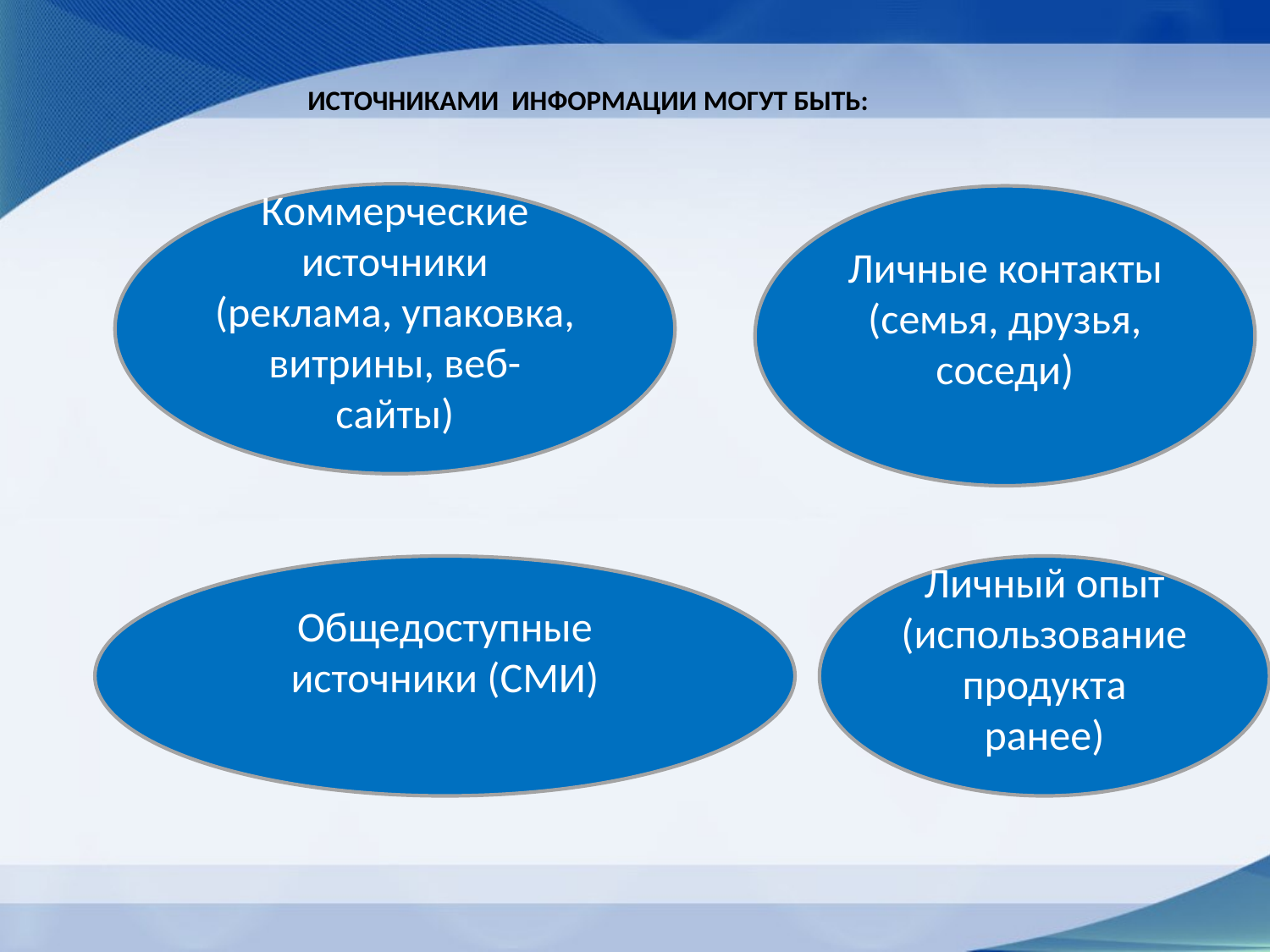

# Источниками  информации могут быть:
Коммерческие источники (реклама, упаковка, витрины, веб-сайты)

Личные контакты (семья, друзья, соседи)

Общедоступные источники (СМИ)

Личный опыт (использование продукта ранее)